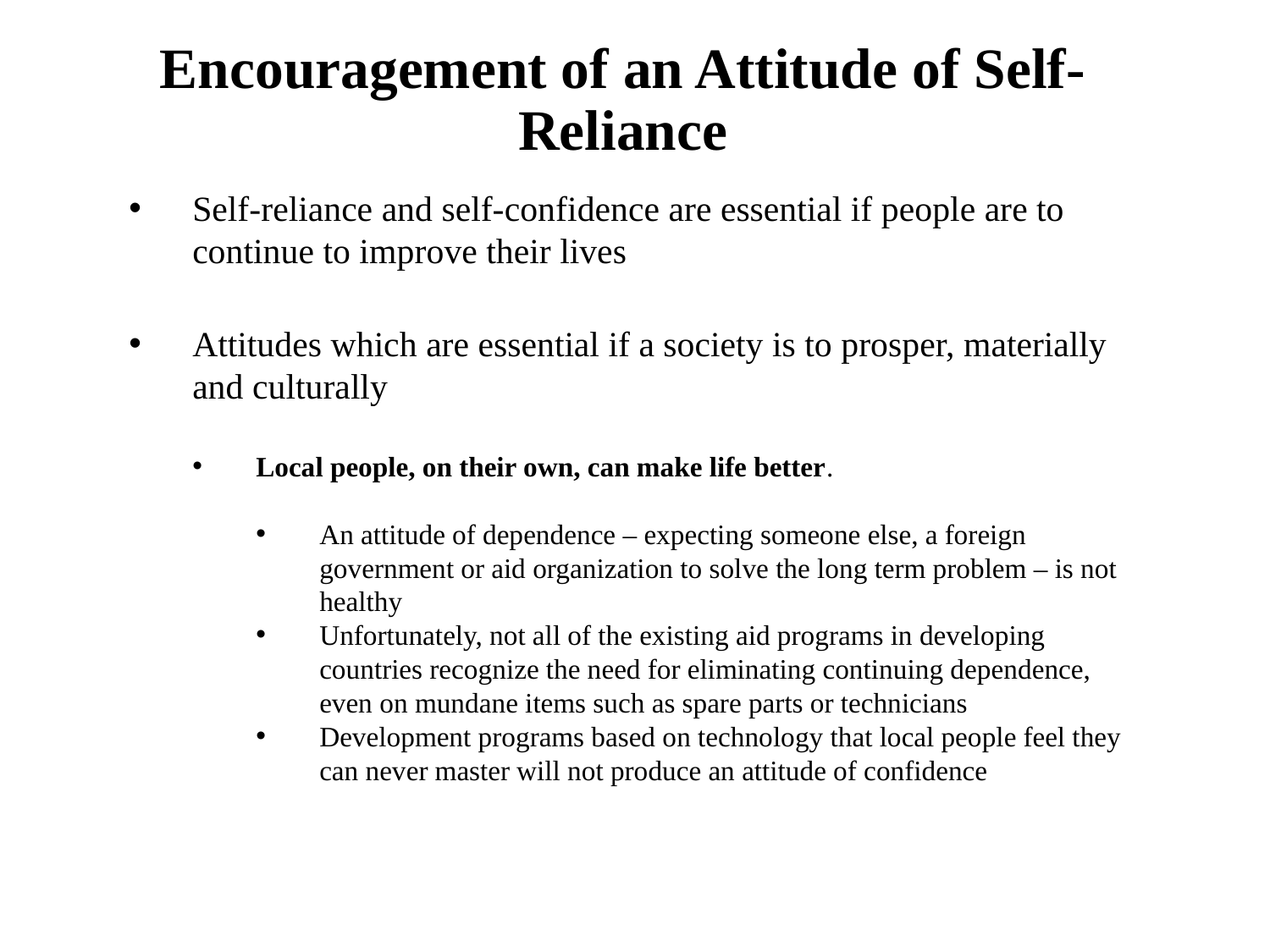

# Encouragement of an Attitude of Self-Reliance
Self-reliance and self-confidence are essential if people are to continue to improve their lives

Attitudes which are essential if a society is to prosper, materially and culturally

Local people, on their own, can make life better.

An attitude of dependence – expecting someone else, a foreign government or aid organization to solve the long term problem – is not healthy
Unfortunately, not all of the existing aid programs in developing countries recognize the need for eliminating continuing dependence, even on mundane items such as spare parts or technicians
Development programs based on technology that local people feel they can never master will not produce an attitude of confidence